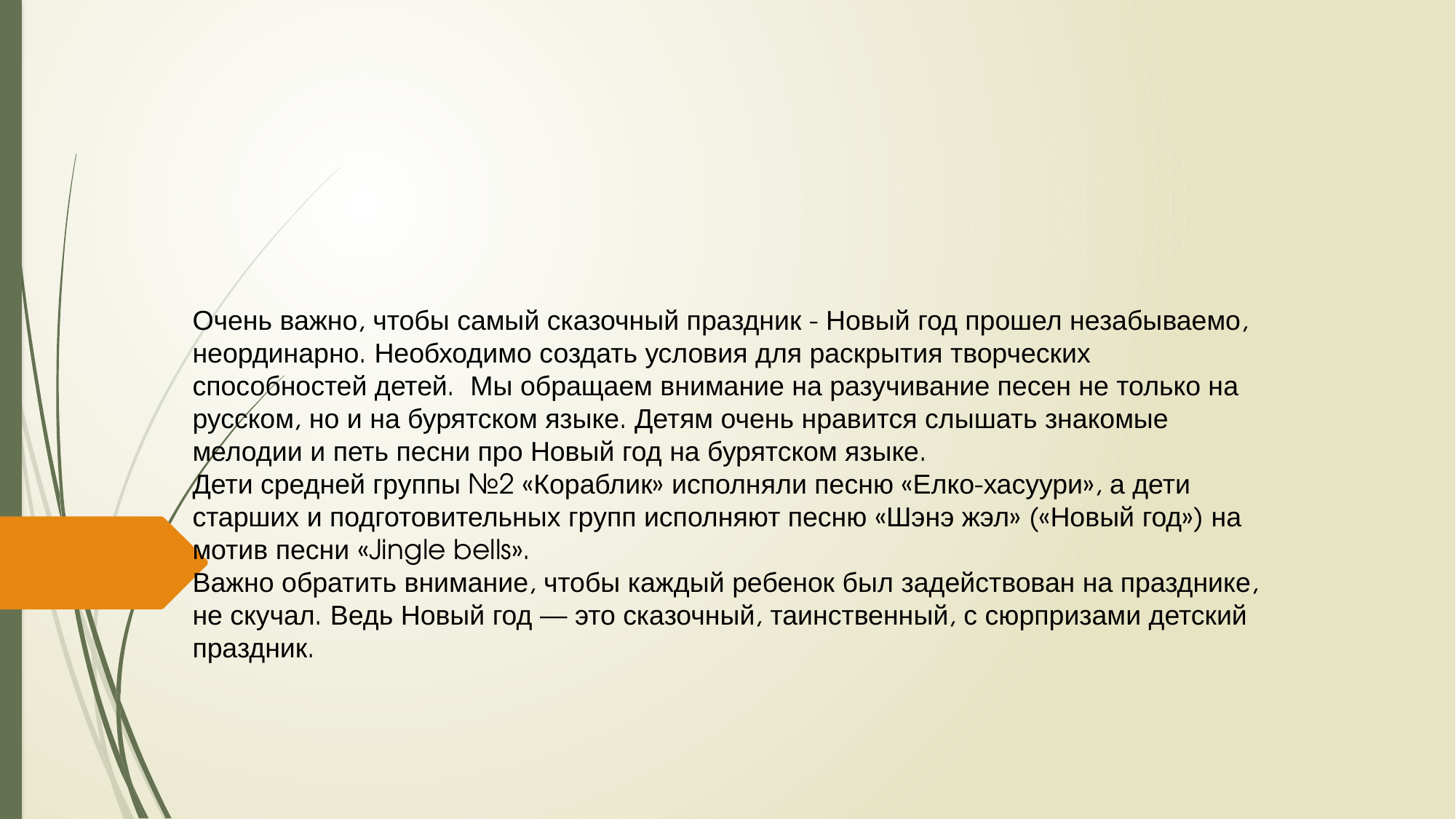

#

Очень важно, чтобы самый сказочный праздник - Новый год прошел незабываемо, неординарно. Необходимо создать условия для раскрытия творческих способностей детей.  Мы обращаем внимание на разучивание песен не только на русском, но и на бурятском языке. Детям очень нравится слышать знакомые мелодии и петь песни про Новый год на бурятском языке.
Дети средней группы №2 «Кораблик» исполняли песню «Елко-хасуури», а дети старших и подготовительных групп исполняют песню «Шэнэ жэл» («Новый год») на мотив песни «Jingle bells».
Важно обратить внимание, чтобы каждый ребенок был задействован на празднике, не скучал. Ведь Новый год — это сказочный, таинственный, с сюрпризами детский праздник.